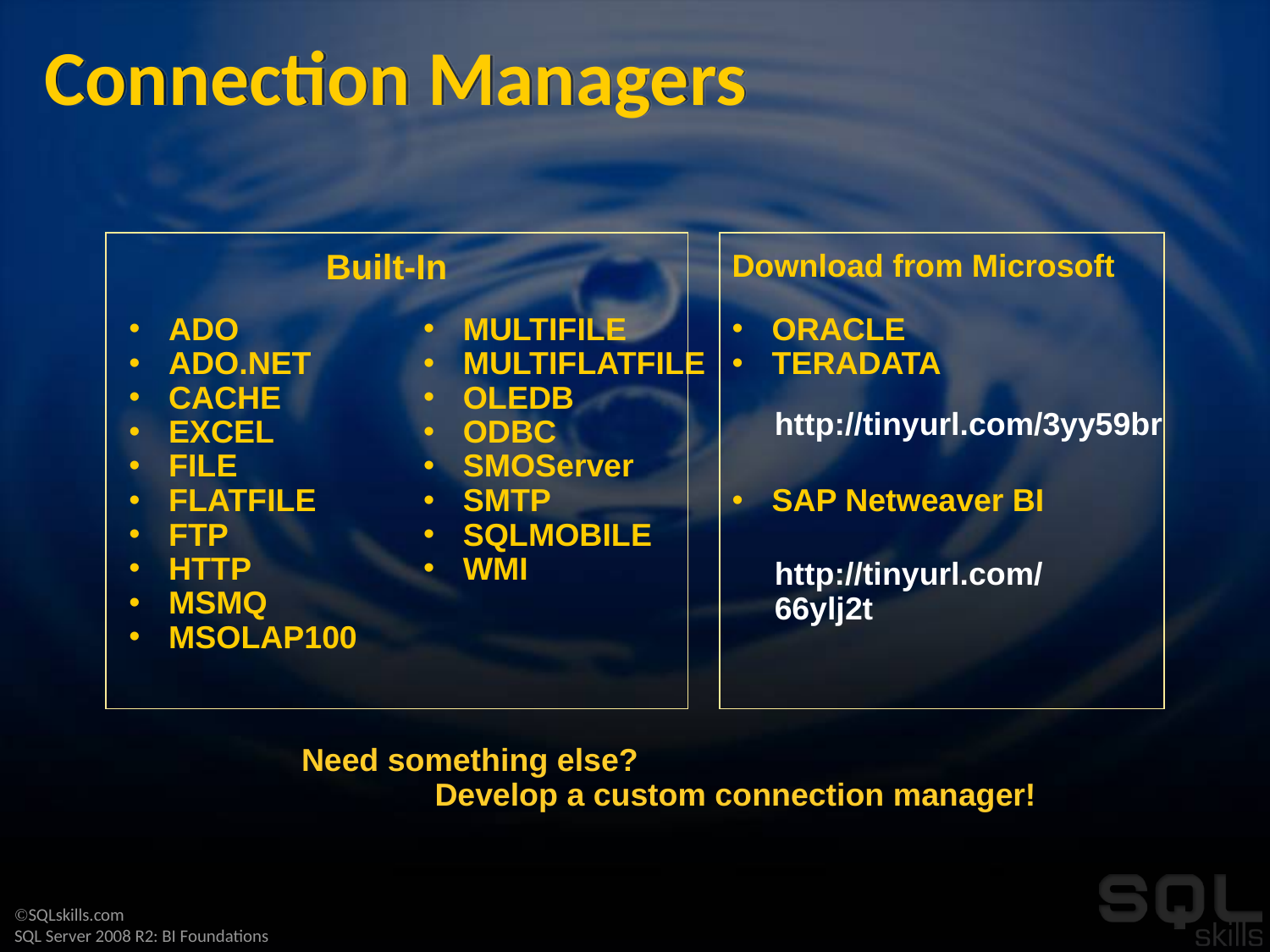

# Connection Managers

Built-In
Download from Microsoft
ADO
ADO.NET
CACHE
EXCEL
FILE
FLATFILE
FTP
HTTP
MSMQ
MSOLAP100
MULTIFILE
MULTIFLATFILE
OLEDB
ODBC
SMOServer
SMTP
SQLMOBILE
WMI
ORACLE
TERADATA

SAP Netweaver BI

http://tinyurl.com/3yy59br
http://tinyurl.com/66ylj2t
Need something else?
               Develop a custom connection manager!